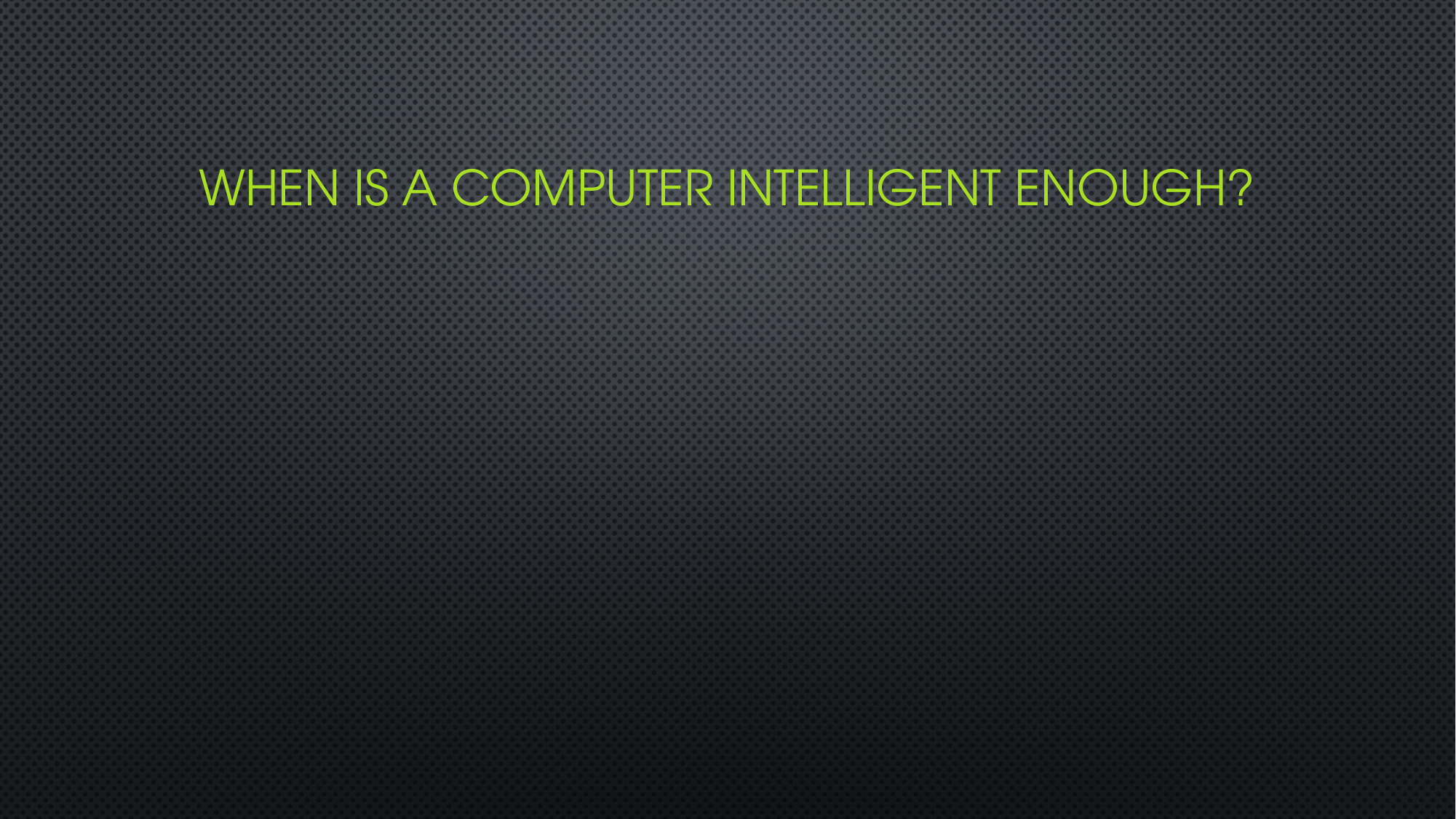

# When is a computer intelligent enough?